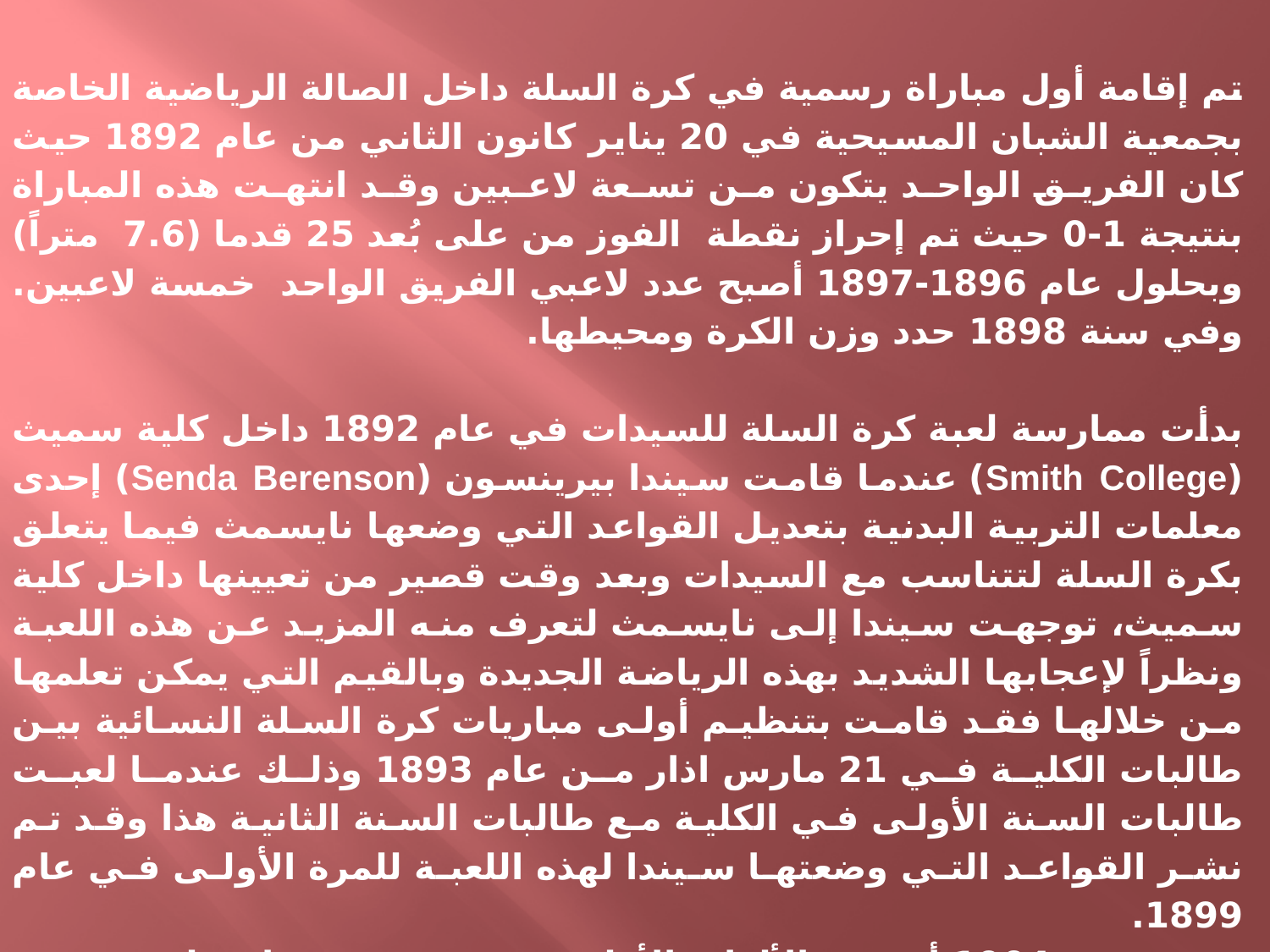

تم إقامة أول مباراة رسمية في كرة السلة داخل الصالة الرياضية الخاصة بجمعية الشبان المسيحية في 20 يناير كانون الثاني من عام 1892 حيث كان الفريق الواحد يتكون من تسعة لاعبين وقد انتهت هذه المباراة بنتيجة 1-0 حيث تم إحراز نقطة  الفوز من على بُعد 25 قدما (7.6  متراً) وبحلول عام 1896-1897 أصبح عدد لاعبي الفريق الواحد  خمسة لاعبين. وفي سنة 1898 حدد وزن الكرة ومحيطها.

بدأت ممارسة لعبة كرة السلة للسيدات في عام 1892 داخل كلية سميث (Smith College) عندما قامت سيندا بيرينسون (Senda Berenson) إحدى معلمات التربية البدنية بتعديل القواعد التي وضعها نايسمث فيما يتعلق بكرة السلة لتتناسب مع السيدات وبعد وقت قصير من تعيينها داخل كلية سميث، توجهت سيندا إلى نايسمث لتعرف منه المزيد عن هذه اللعبة ونظراً لإعجابها الشديد بهذه الرياضة الجديدة وبالقيم التي يمكن تعلمها من خلالها فقد قامت بتنظيم أولى مباريات كرة السلة النسائية بين طالبات الكلية في 21 مارس اذار من عام 1893 وذلك عندما لعبت طالبات السنة الأولى في الكلية مع طالبات السنة الثانية هذا وقد تم نشر القواعد التي وضعتها سيندا لهذه اللعبة للمرة الأولى في عام 1899.
وفي سنة 1904 أقيمت الألعاب الأولمبية في مدينة سانت لويس في الولايات المتحدة الأمريكية وتم عرض كرة السلة في هذه الدورة بقصد الإعتراف بها دولياً وقد حصل الاعتراف فعلياً أثناء الدورة.